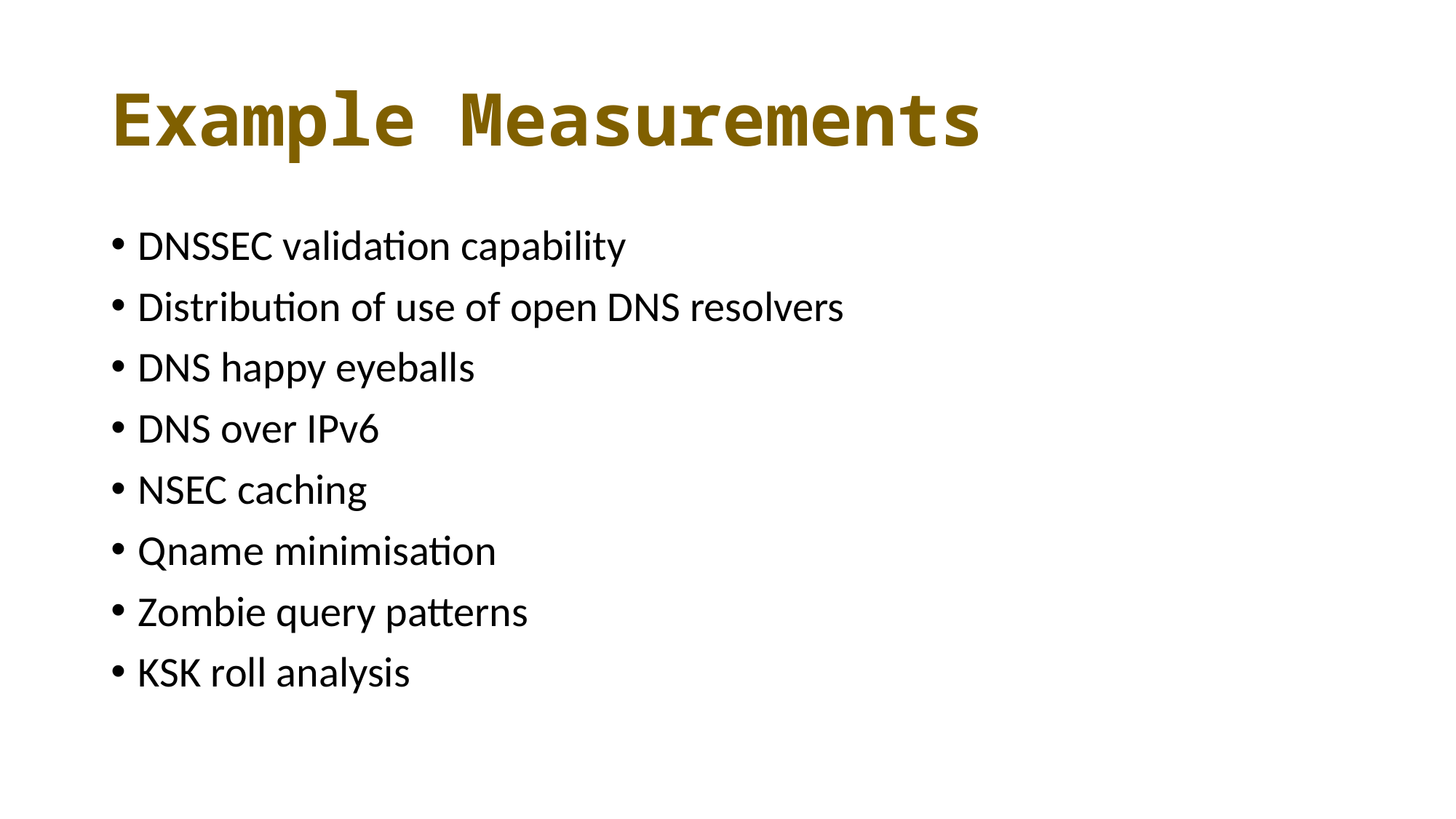

# Example Measurements
DNSSEC validation capability
Distribution of use of open DNS resolvers
DNS happy eyeballs
DNS over IPv6
NSEC caching
Qname minimisation
Zombie query patterns
KSK roll analysis